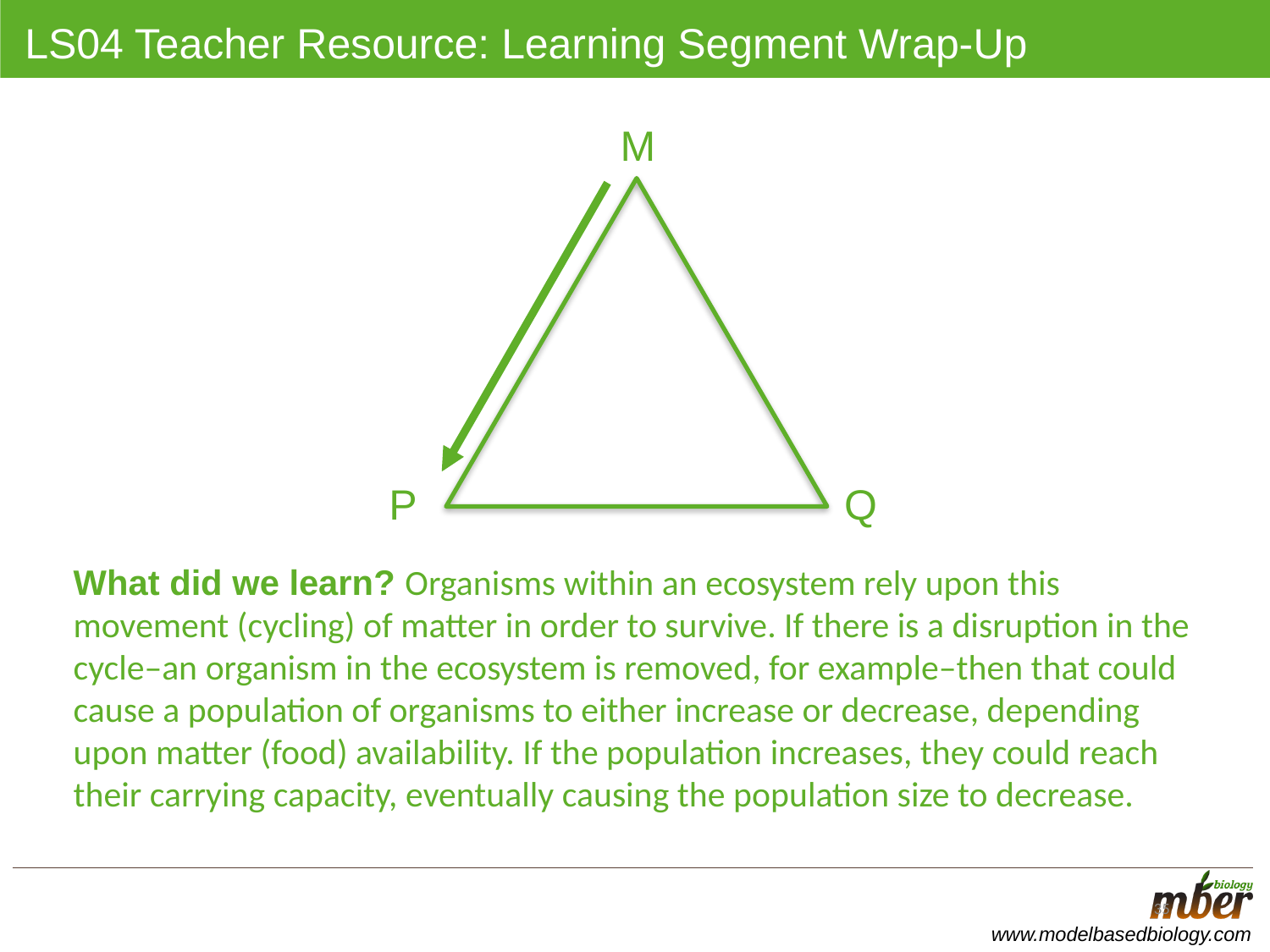

# LS04 Teacher Resource: Learning Segment Wrap-Up
M

P
Q
What did we learn? Organisms within an ecosystem rely upon this movement (cycling) of matter in order to survive. If there is a disruption in the cycle–an organism in the ecosystem is removed, for example–then that could cause a population of organisms to either increase or decrease, depending upon matter (food) availability. If the population increases, they could reach their carrying capacity, eventually causing the population size to decrease.
35